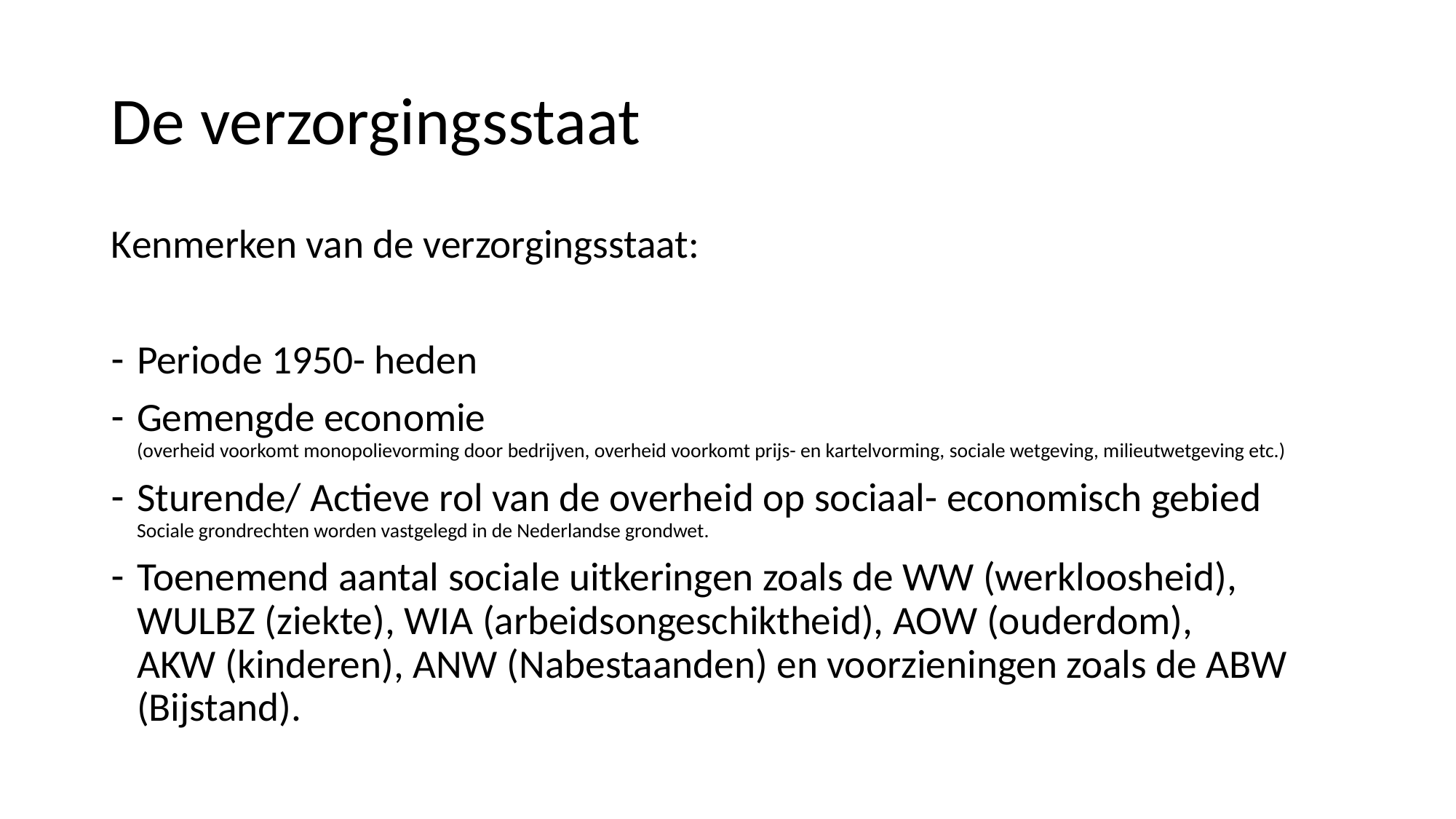

# De verzorgingsstaat
Kenmerken van de verzorgingsstaat:

Periode 1950- heden
Gemengde economie
(overheid voorkomt monopolievorming door bedrijven, overheid voorkomt prijs- en kartelvorming, sociale wetgeving, milieutwetgeving etc.)
Sturende/ Actieve rol van de overheid op sociaal- economisch gebied
Sociale grondrechten worden vastgelegd in de Nederlandse grondwet.
Toenemend aantal sociale uitkeringen zoals de WW (werkloosheid),
WULBZ (ziekte), WIA (arbeidsongeschiktheid), AOW (ouderdom),
AKW (kinderen), ANW (Nabestaanden) en voorzieningen zoals de ABW (Bijstand).